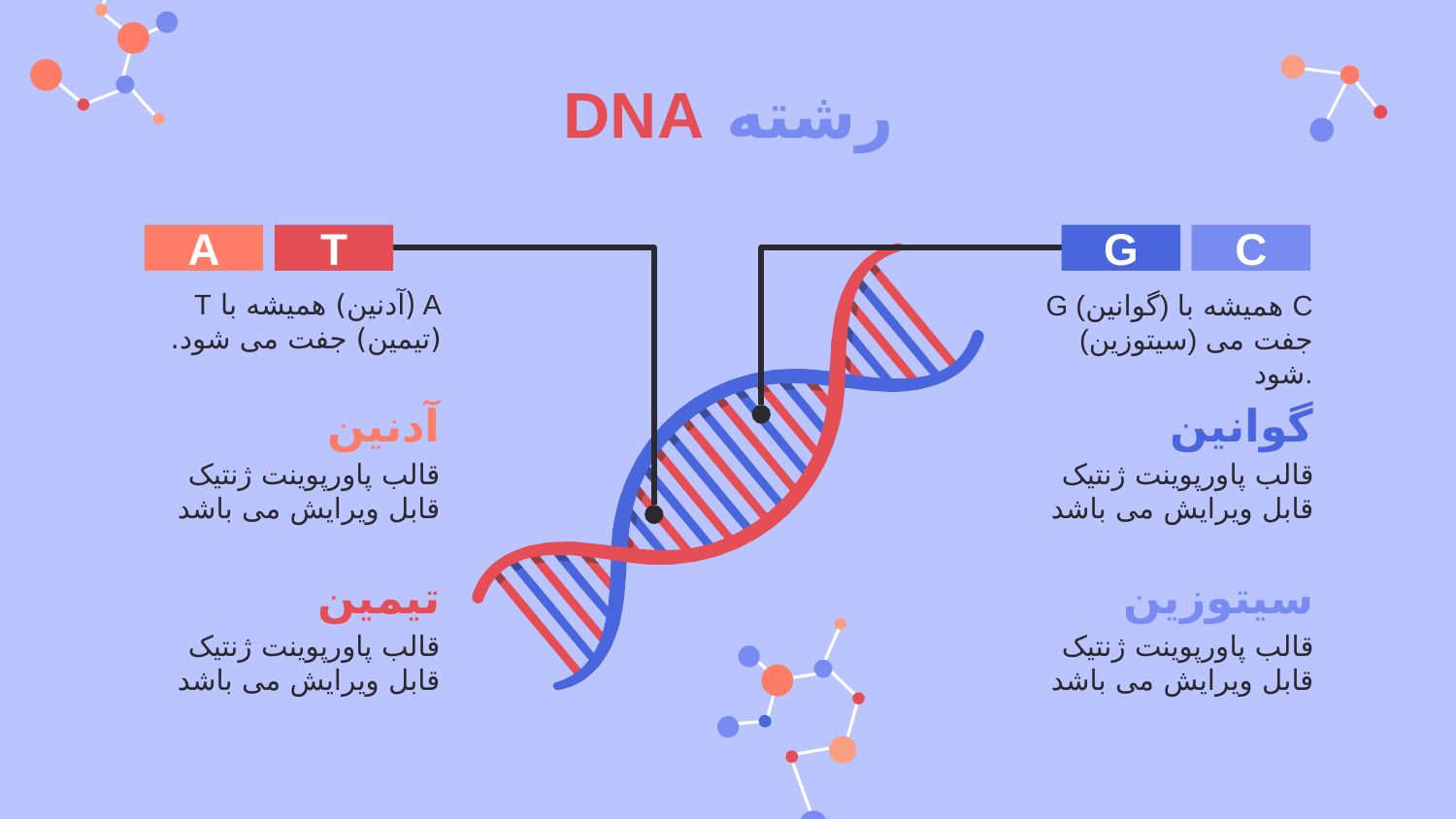

# رشته DNA
G
C
A
T

A (آدنین) همیشه با T (تیمین) جفت می شود.
G (گوانین) همیشه با C (سیتوزین) جفت می شود.
آدنین
گوانین

قالب پاورپوینت ژنتیک قابل ویرایش می باشد
قالب پاورپوینت ژنتیک قابل ویرایش می باشد

تیمین
سیتوزین

قالب پاورپوینت ژنتیک قابل ویرایش می باشد
قالب پاورپوینت ژنتیک قابل ویرایش می باشد